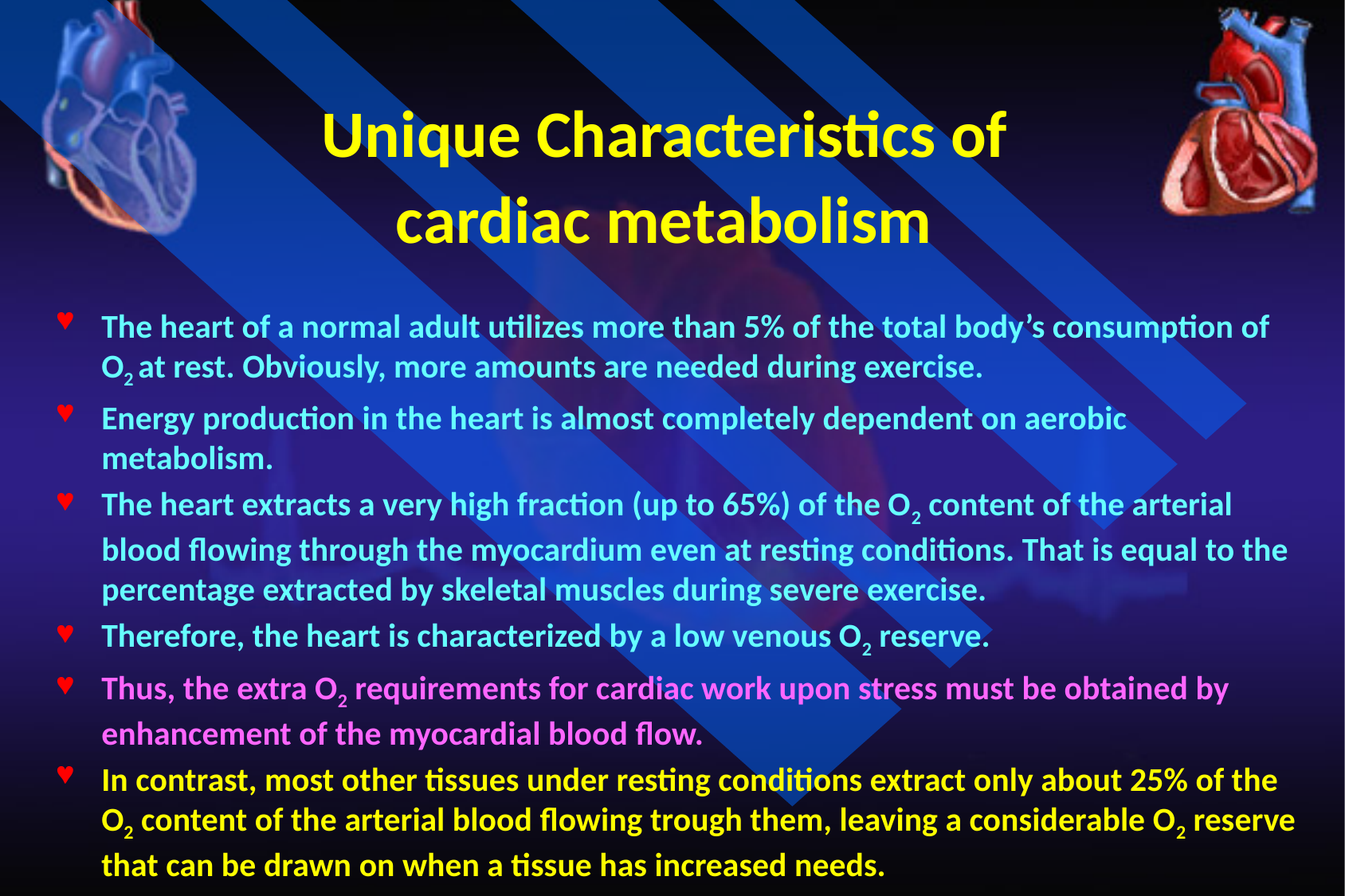

Unique Characteristics of
cardiac metabolism
The heart of a normal adult utilizes more than 5% of the total body’s consumption of O2 at rest. Obviously, more amounts are needed during exercise.
Energy production in the heart is almost completely dependent on aerobic metabolism.
The heart extracts a very high fraction (up to 65%) of the O2 content of the arterial blood flowing through the myocardium even at resting conditions. That is equal to the percentage extracted by skeletal muscles during severe exercise.
Therefore, the heart is characterized by a low venous O2 reserve.
Thus, the extra O2 requirements for cardiac work upon stress must be obtained by enhancement of the myocardial blood flow.
In contrast, most other tissues under resting conditions extract only about 25% of the O2 content of the arterial blood flowing trough them, leaving a considerable O2 reserve that can be drawn on when a tissue has increased needs.